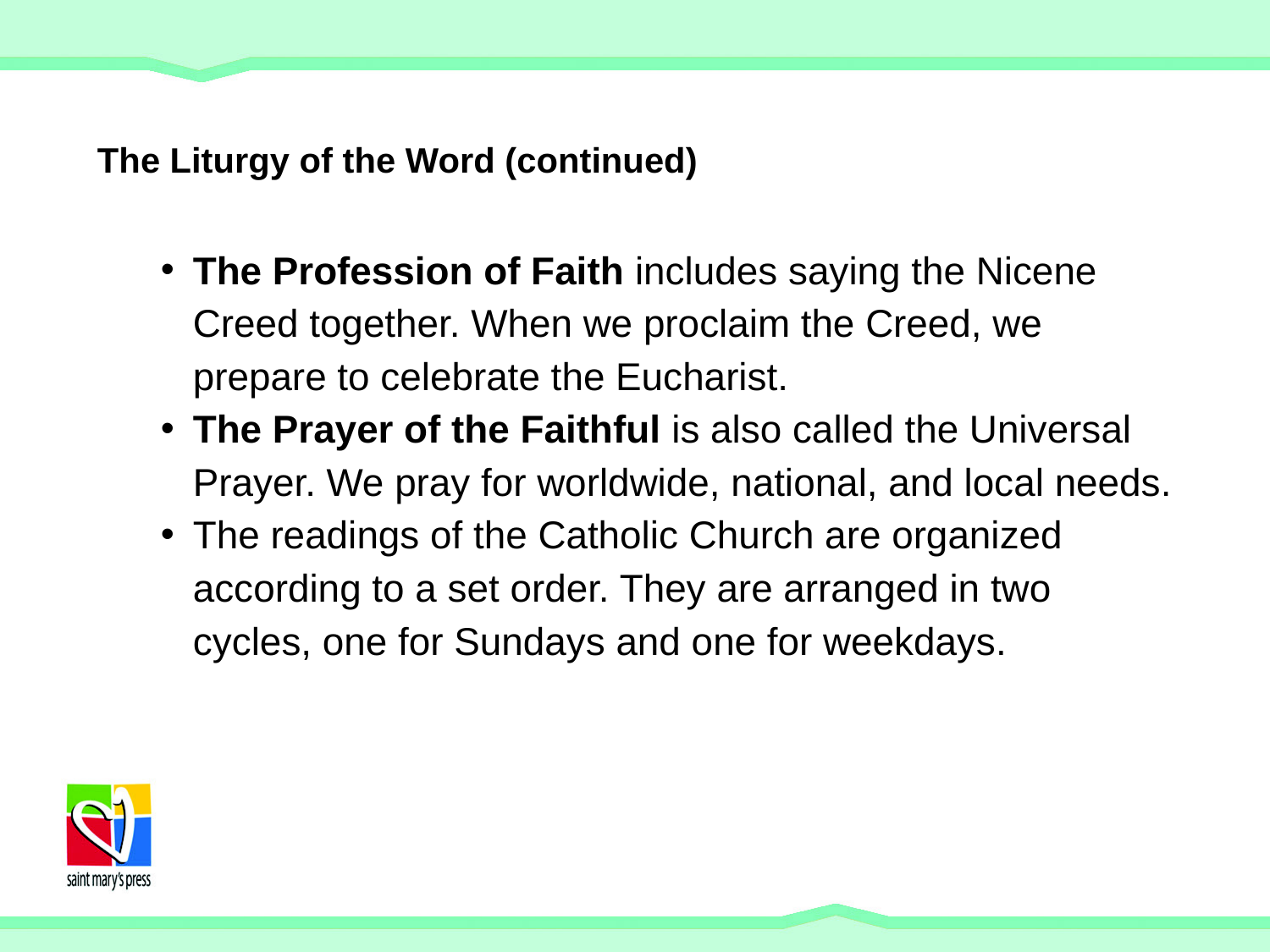

# The Liturgy of the Word (continued)
The Profession of Faith includes saying the Nicene Creed together. When we proclaim the Creed, we prepare to celebrate the Eucharist.
The Prayer of the Faithful is also called the Universal Prayer. We pray for worldwide, national, and local needs.
The readings of the Catholic Church are organized according to a set order. They are arranged in two cycles, one for Sundays and one for weekdays.